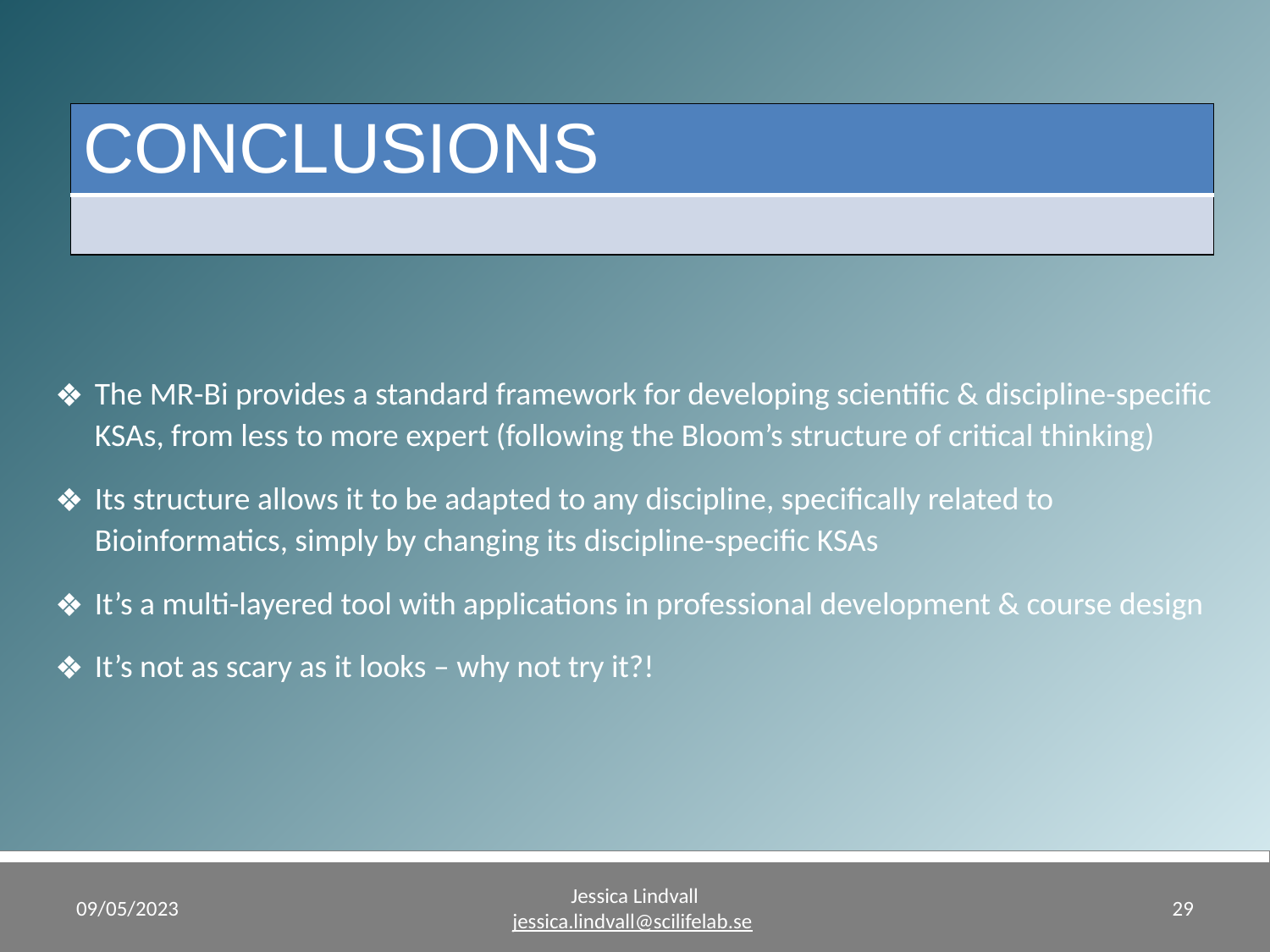

| CONCLUSIONS |
| --- |
|  |
The MR-Bi provides a standard framework for developing scientific & discipline-specific KSAs, from less to more expert (following the Bloom’s structure of critical thinking)
Its structure allows it to be adapted to any discipline, specifically related to Bioinformatics, simply by changing its discipline-specific KSAs
It’s a multi-layered tool with applications in professional development & course design
It’s not as scary as it looks – why not try it?!

09/05/2023
Jessica Lindvall
jessica.lindvall@scilifelab.se
29